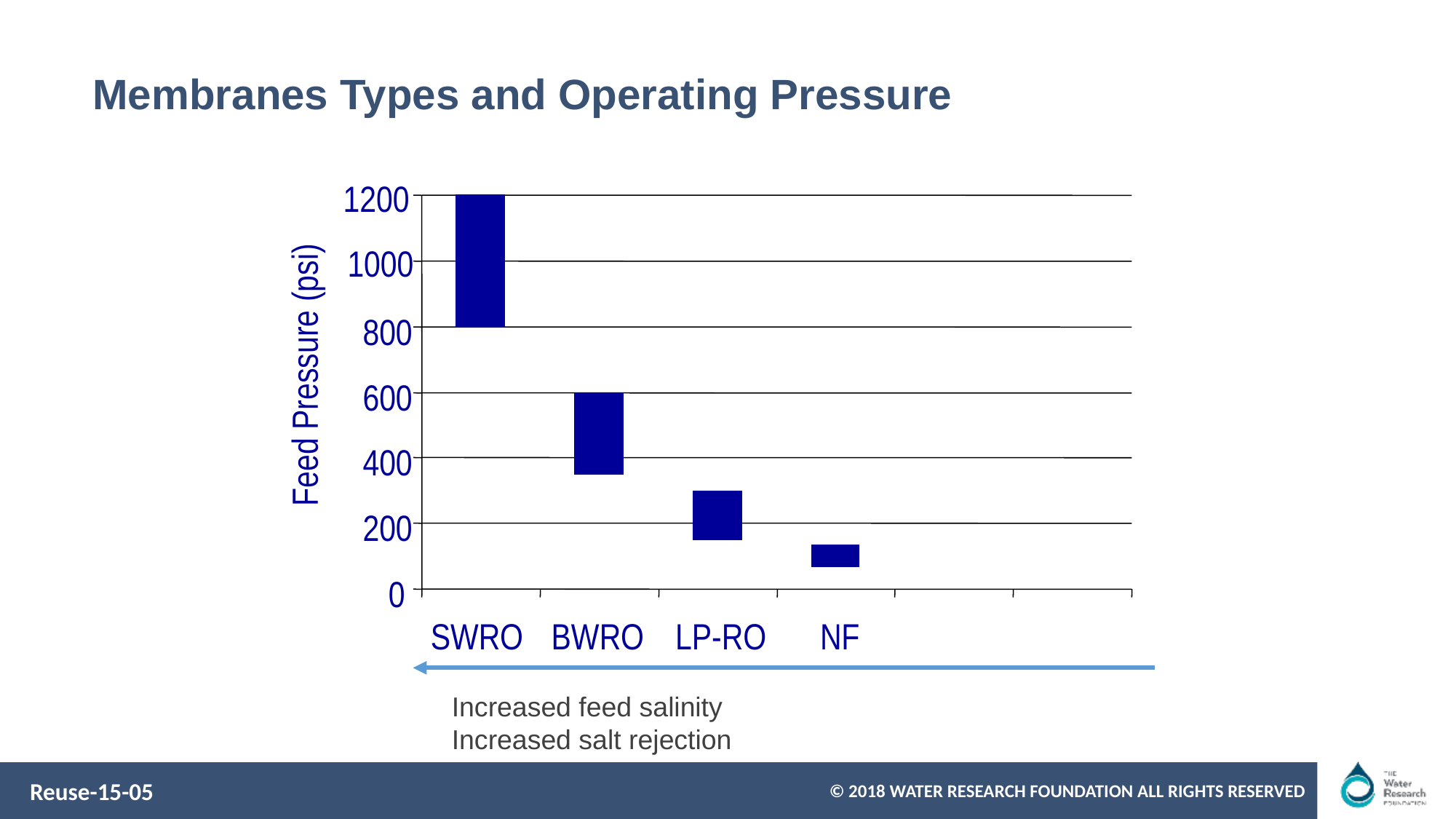

# Membranes Types and Operating Pressure
  1200

  1000

800

Feed Pressure (psi)
600

400

200

0

SWRO
BWRO
LP-RO
NF
Increased feed salinity
Increased salt rejection